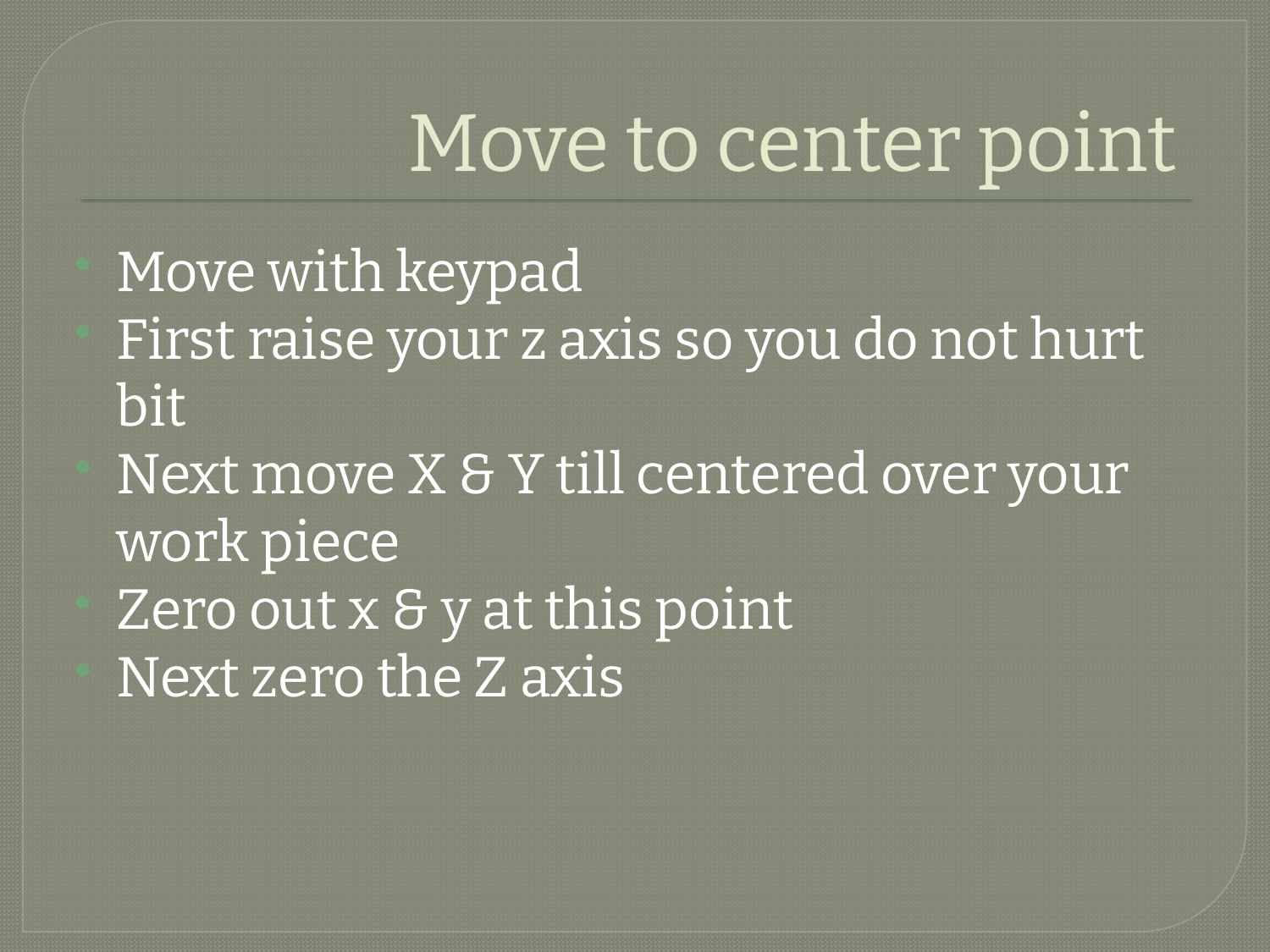

# Move to center point
Move with keypad
First raise your z axis so you do not hurt bit
Next move X & Y till centered over your work piece
Zero out x & y at this point
Next zero the Z axis